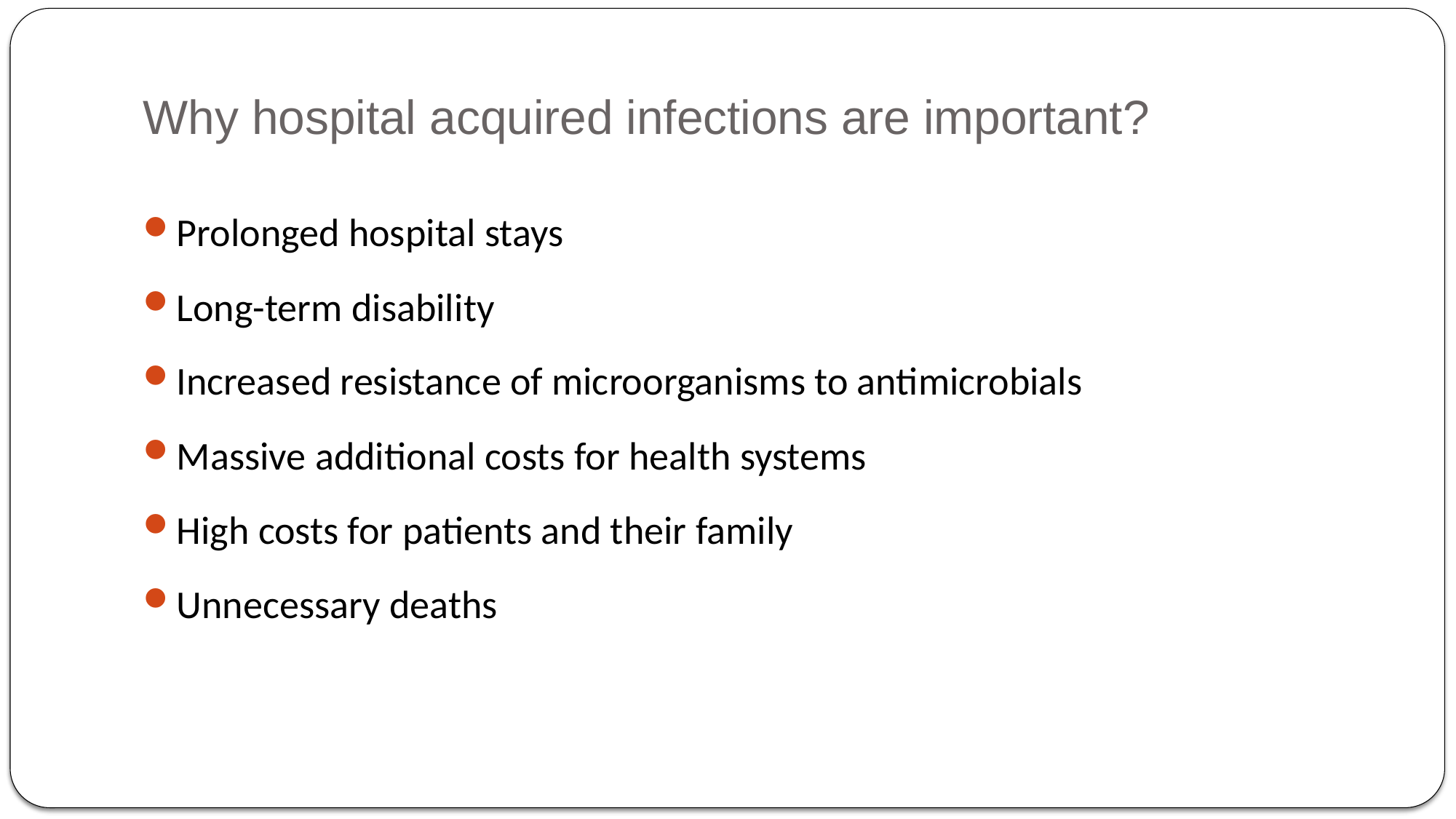

# Why hospital acquired infections are important?
Prolonged hospital stays
Long-term disability
Increased resistance of microorganisms to antimicrobials
Massive additional costs for health systems
High costs for patients and their family
Unnecessary deaths